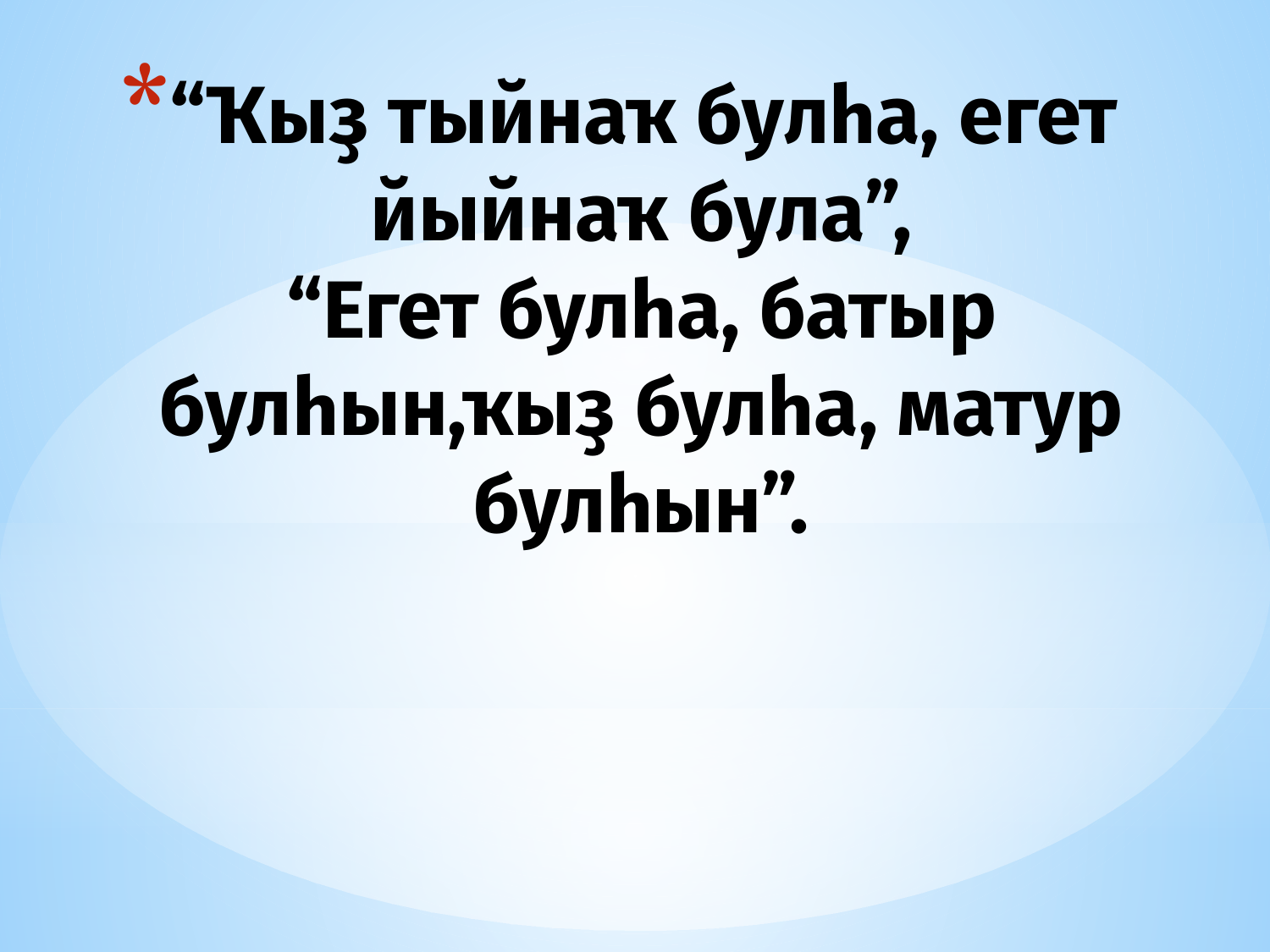

# “Ҡыҙ тыйнаҡ булһа, егет йыйнаҡ була”, “Егет булһа, батыр булһын,ҡыҙ булһа, матур булһын”.